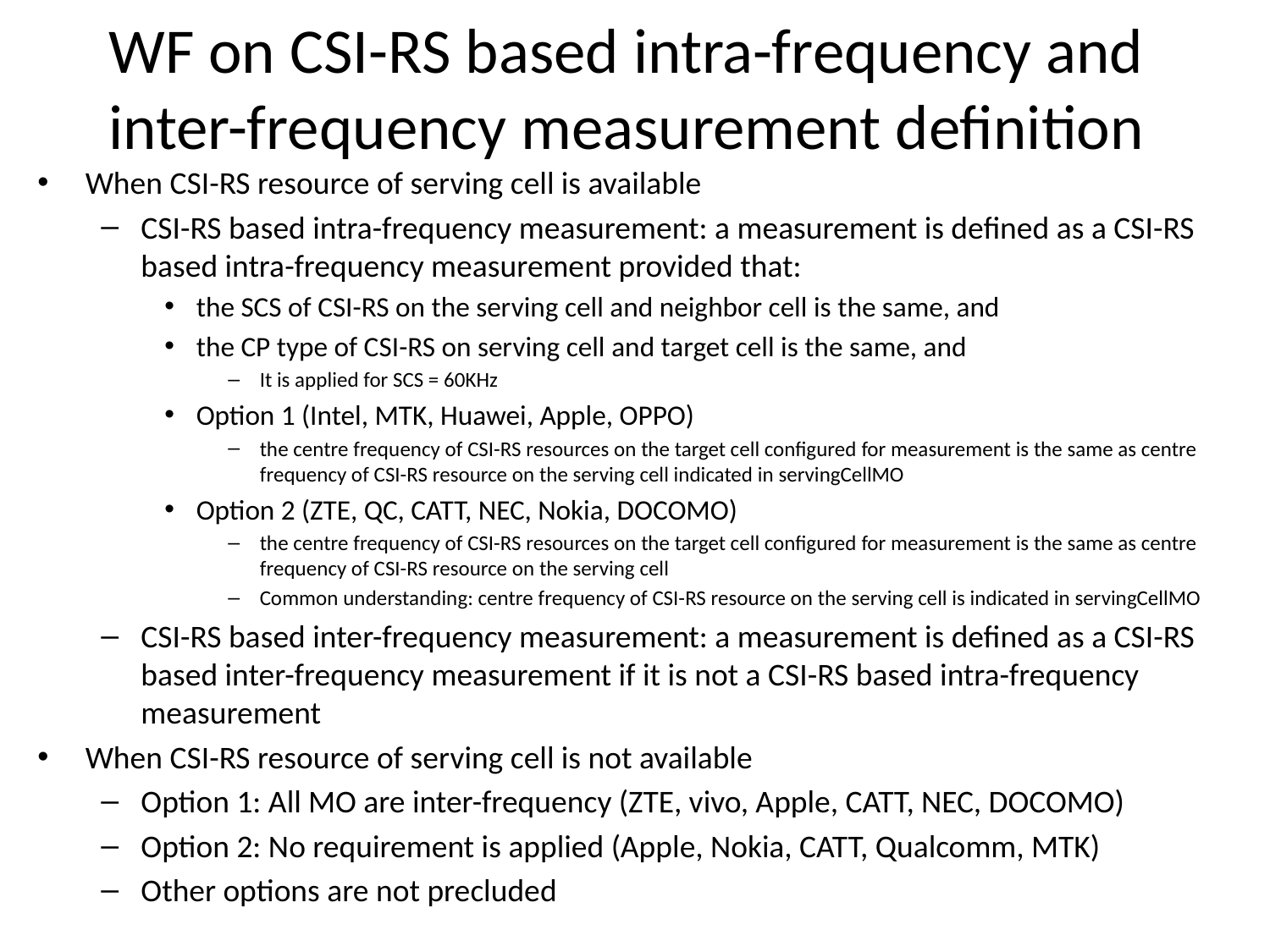

# WF on CSI-RS based intra-frequency and inter-frequency measurement definition
When CSI-RS resource of serving cell is available
CSI-RS based intra-frequency measurement: a measurement is defined as a CSI-RS based intra-frequency measurement provided that:
the SCS of CSI-RS on the serving cell and neighbor cell is the same, and
the CP type of CSI-RS on serving cell and target cell is the same, and
It is applied for SCS = 60KHz
Option 1 (Intel, MTK, Huawei, Apple, OPPO)
the centre frequency of CSI-RS resources on the target cell configured for measurement is the same as centre frequency of CSI-RS resource on the serving cell indicated in servingCellMO
Option 2 (ZTE, QC, CATT, NEC, Nokia, DOCOMO)
the centre frequency of CSI-RS resources on the target cell configured for measurement is the same as centre frequency of CSI-RS resource on the serving cell
Common understanding: centre frequency of CSI-RS resource on the serving cell is indicated in servingCellMO
CSI-RS based inter-frequency measurement: a measurement is defined as a CSI-RS based inter-frequency measurement if it is not a CSI-RS based intra-frequency measurement
When CSI-RS resource of serving cell is not available
Option 1: All MO are inter-frequency (ZTE, vivo, Apple, CATT, NEC, DOCOMO)
Option 2: No requirement is applied (Apple, Nokia, CATT, Qualcomm, MTK)
Other options are not precluded